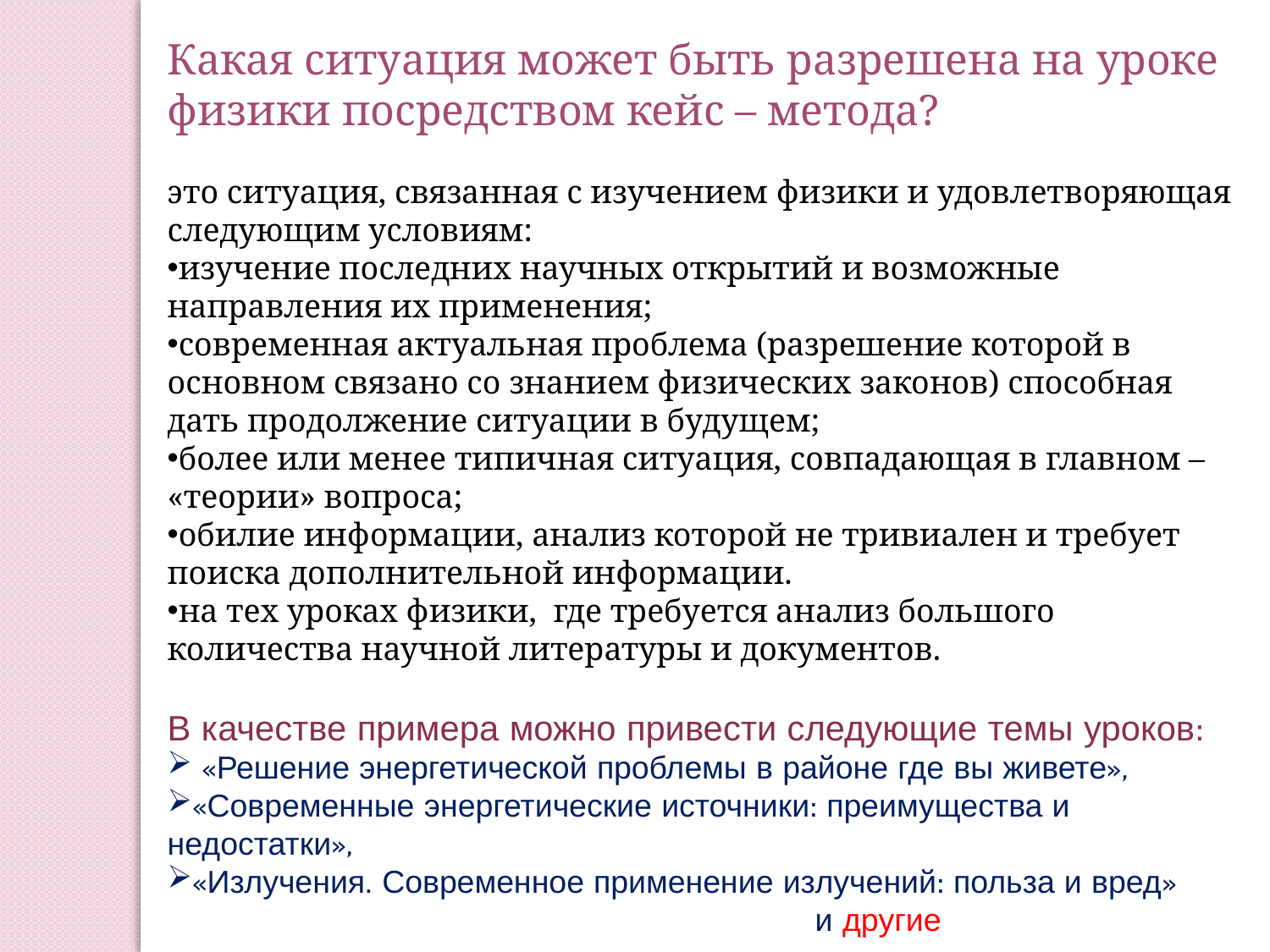

Какая ситуация может быть разрешена на уроке физики посредством кейс – метода?

это ситуация, связанная с изучением физики и удовлетворяющая следующим условиям:
изучение последних научных открытий и возможные направления их применения;
современная актуальная проблема (разрешение которой в основном связано со знанием физических законов) способная дать продолжение ситуации в будущем;
более или менее типичная ситуация, совпадающая в главном – «теории» вопроса;
обилие информации, анализ которой не тривиален и требует поиска дополнительной информации.
на тех уроках физики,  где требуется анализ большого количества научной литературы и документов.

В качестве примера можно привести следующие темы уроков:
 «Решение энергетической проблемы в районе где вы живете»,
«Современные энергетические источники: преимущества и недостатки»,
«Излучения. Современное применение излучений: польза и вред»
                                                                    и другие